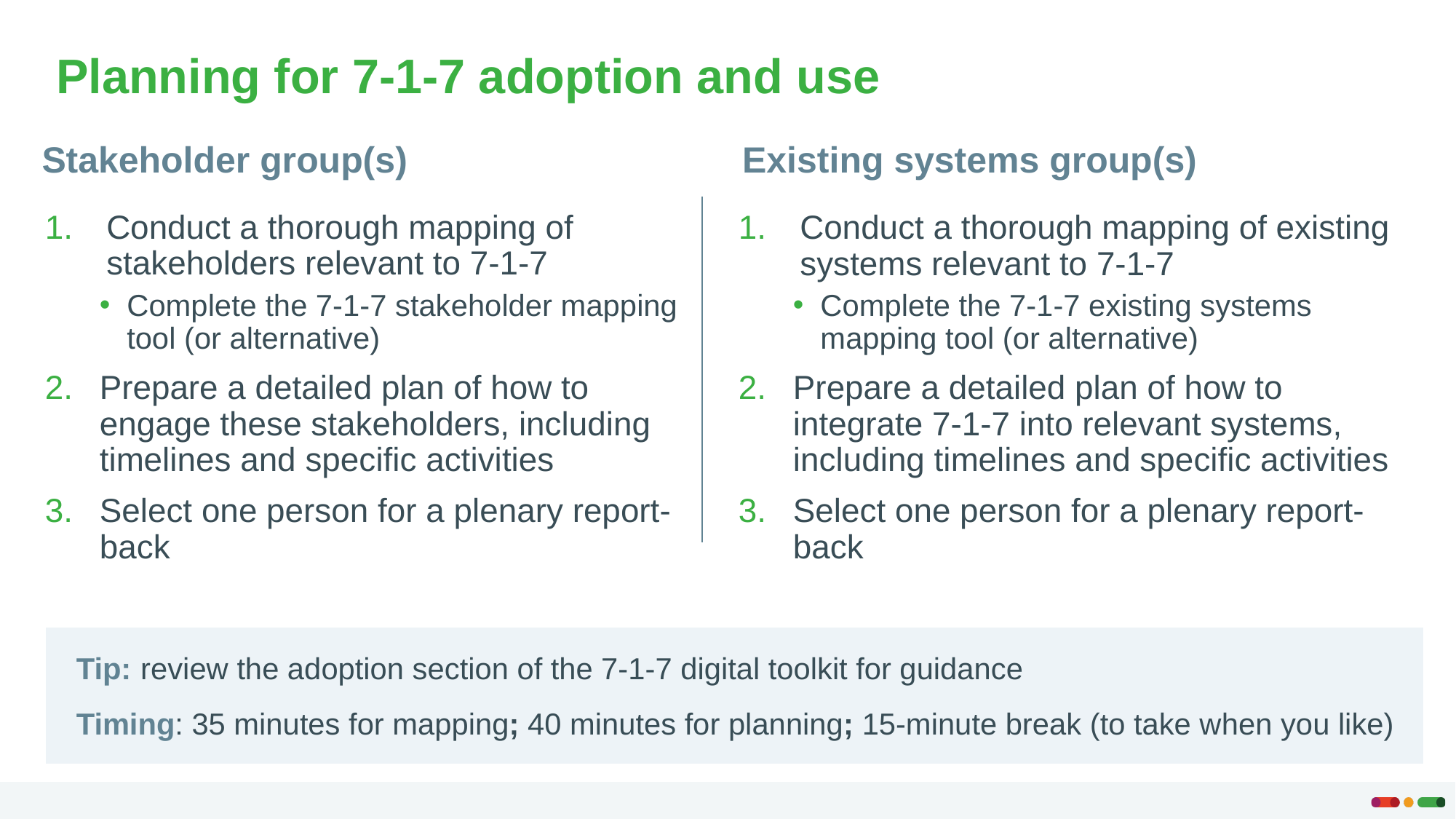

Planning for 7-1-7 adoption and use
Stakeholder group(s)
Existing systems group(s)
Conduct a thorough mapping of stakeholders relevant to 7-1-7
Complete the 7-1-7 stakeholder mapping tool (or alternative)
Prepare a detailed plan of how to engage these stakeholders, including timelines and specific activities
Select one person for a plenary report-back

Conduct a thorough mapping of existing systems relevant to 7-1-7
Complete the 7-1-7 existing systems mapping tool (or alternative)
Prepare a detailed plan of how to integrate 7-1-7 into relevant systems, including timelines and specific activities
Select one person for a plenary report-back

Tip: review the adoption section of the 7-1-7 digital toolkit for guidance

Timing: 35 minutes for mapping; 40 minutes for planning; 15-minute break (to take when you like)